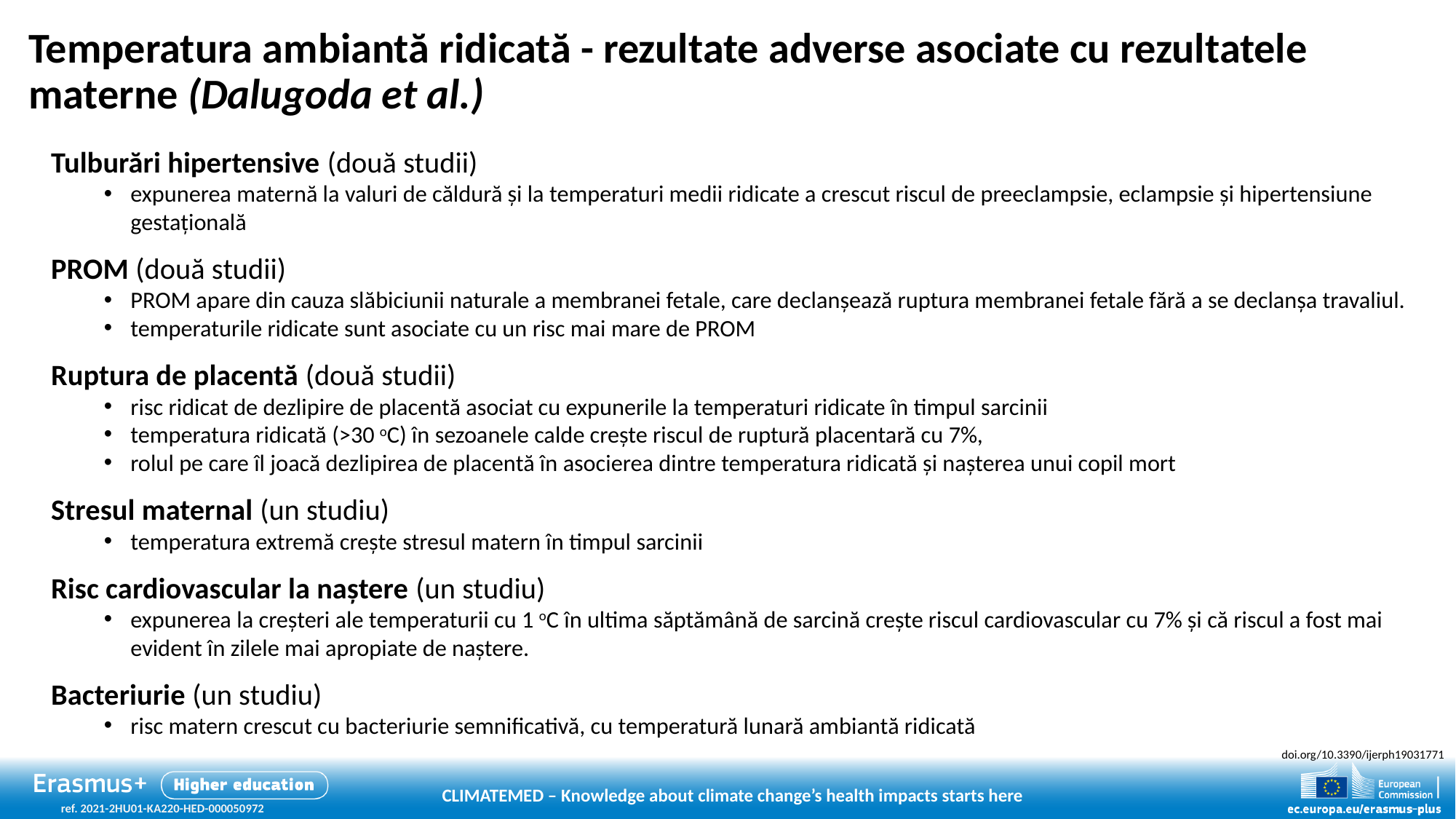

# Temperatura ambiantă ridicată - rezultate adverse asociate cu rezultatele materne (Dalugoda et al.)
Tulburări hipertensive (două studii)
expunerea maternă la valuri de căldură și la temperaturi medii ridicate a crescut riscul de preeclampsie, eclampsie și hipertensiune gestațională
PROM (două studii)
PROM apare din cauza slăbiciunii naturale a membranei fetale, care declanșează ruptura membranei fetale fără a se declanșa travaliul.
temperaturile ridicate sunt asociate cu un risc mai mare de PROM
Ruptura de placentă (două studii)
risc ridicat de dezlipire de placentă asociat cu expunerile la temperaturi ridicate în timpul sarcinii
temperatura ridicată (>30 oC) în sezoanele calde crește riscul de ruptură placentară cu 7%,
rolul pe care îl joacă dezlipirea de placentă în asocierea dintre temperatura ridicată și nașterea unui copil mort
Stresul maternal (un studiu)
temperatura extremă crește stresul matern în timpul sarcinii
Risc cardiovascular la naștere (un studiu)
expunerea la creșteri ale temperaturii cu 1 oC în ultima săptămână de sarcină crește riscul cardiovascular cu 7% și că riscul a fost mai evident în zilele mai apropiate de naștere.
Bacteriurie (un studiu)
risc matern crescut cu bacteriurie semnificativă, cu temperatură lunară ambiantă ridicată

doi.org/10.3390/ijerph19031771